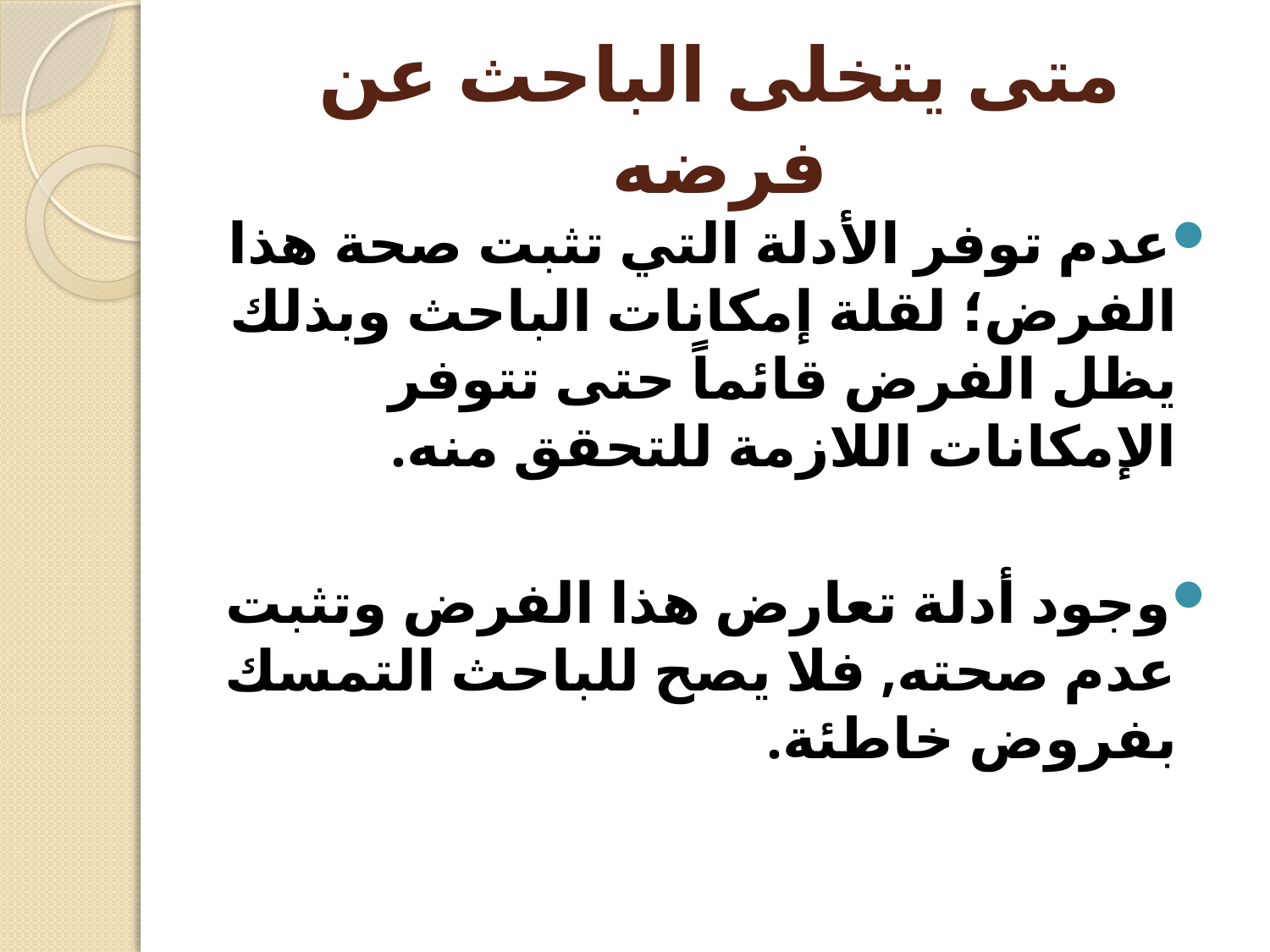

# متى يتخلى الباحث عن فرضه
عدم توفر الأدلة التي تثبت صحة هذا الفرض؛ لقلة إمكانات الباحث وبذلك يظل الفرض قائماً حتى تتوفر الإمكانات اللازمة للتحقق منه.

وجود أدلة تعارض هذا الفرض وتثبت عدم صحته, فلا يصح للباحث التمسك بفروض خاطئة.